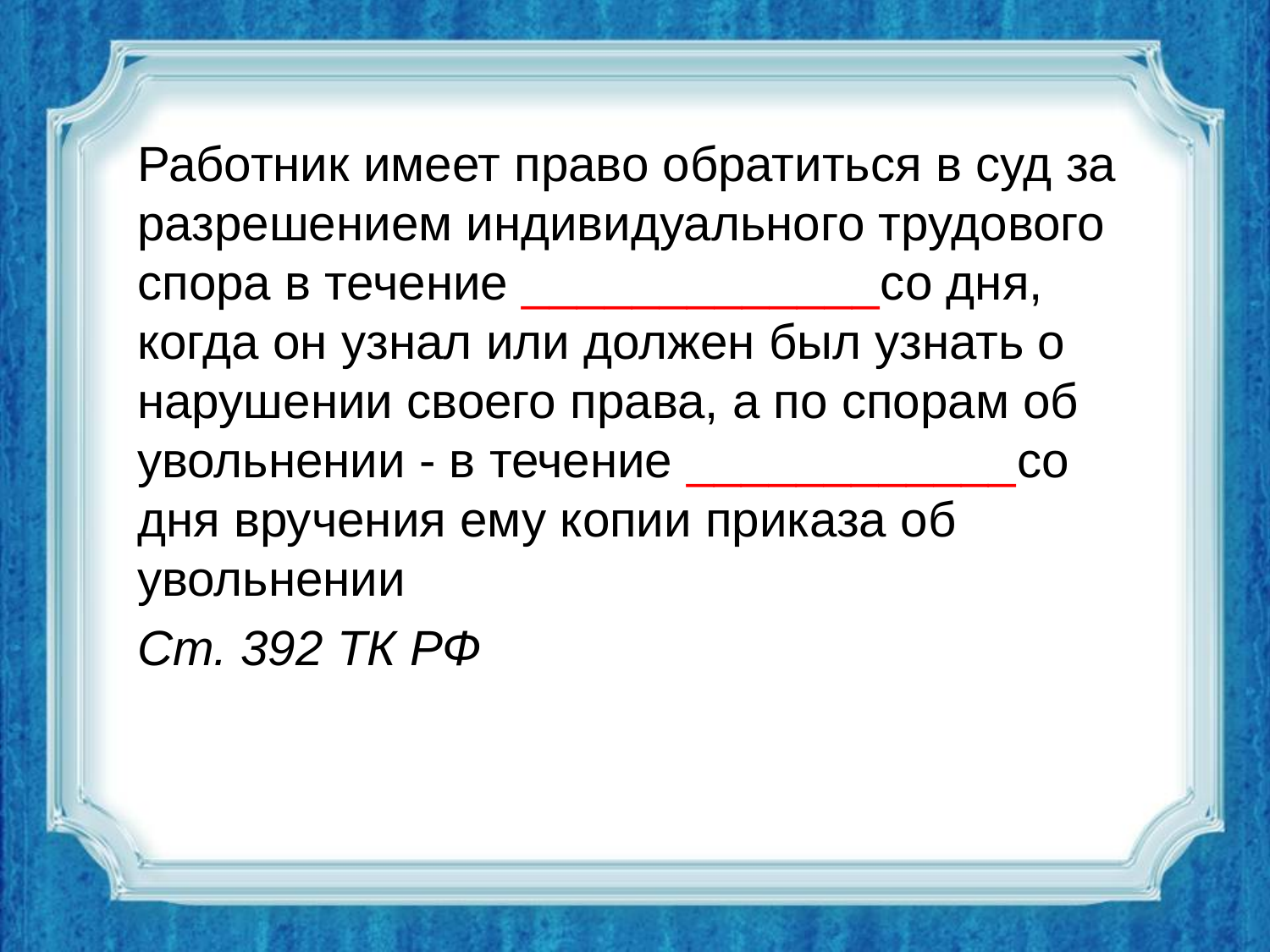

Работник имеет право обратиться в суд за разрешением индивидуального трудового спора в течение _____________со дня, когда он узнал или должен был узнать о нарушении своего права, а по спорам об увольнении - в течение ____________со дня вручения ему копии приказа об увольнении
Ст. 392 ТК РФ